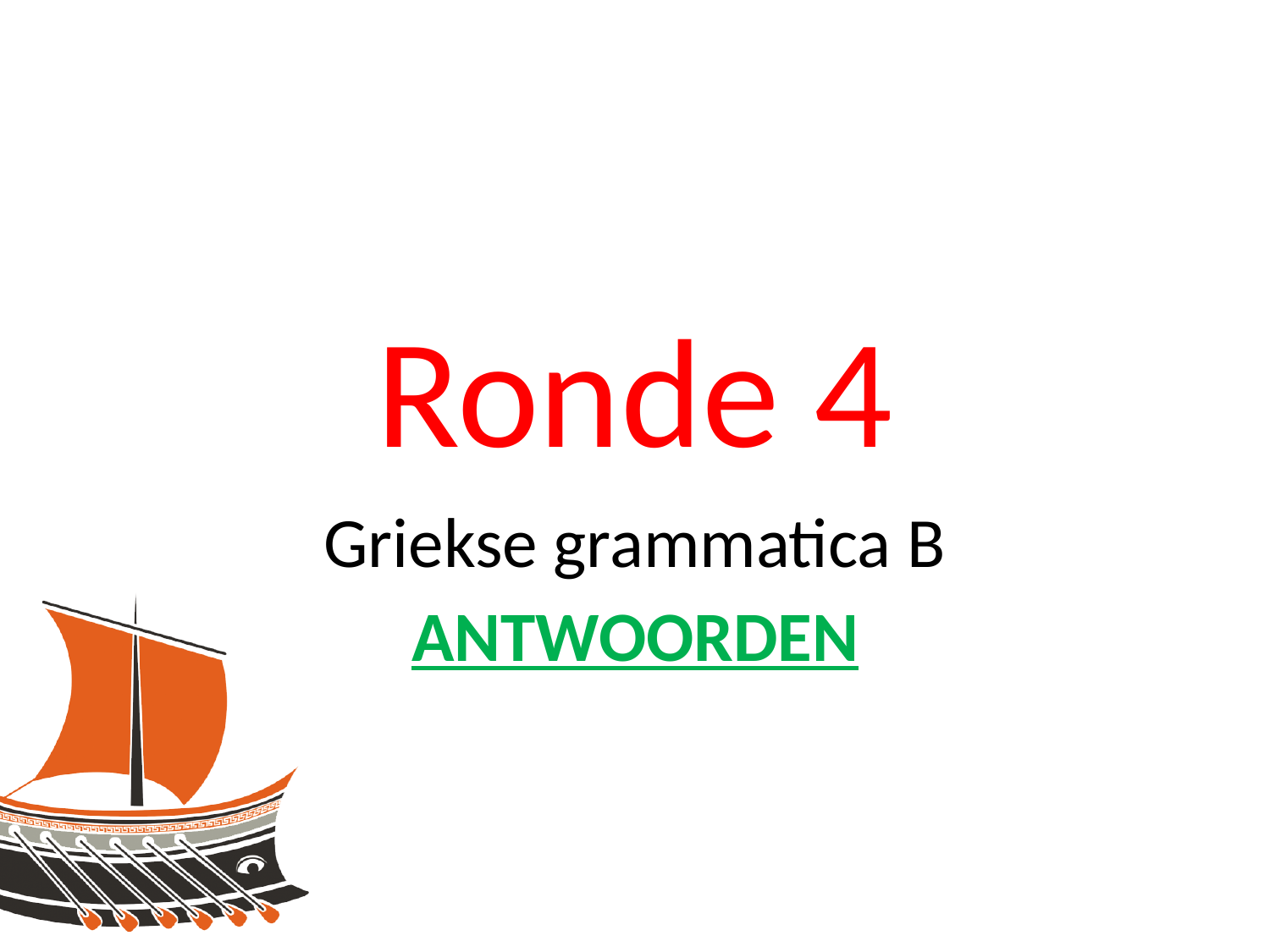

# Ronde 4
Griekse grammatica B
ANTWOORDEN